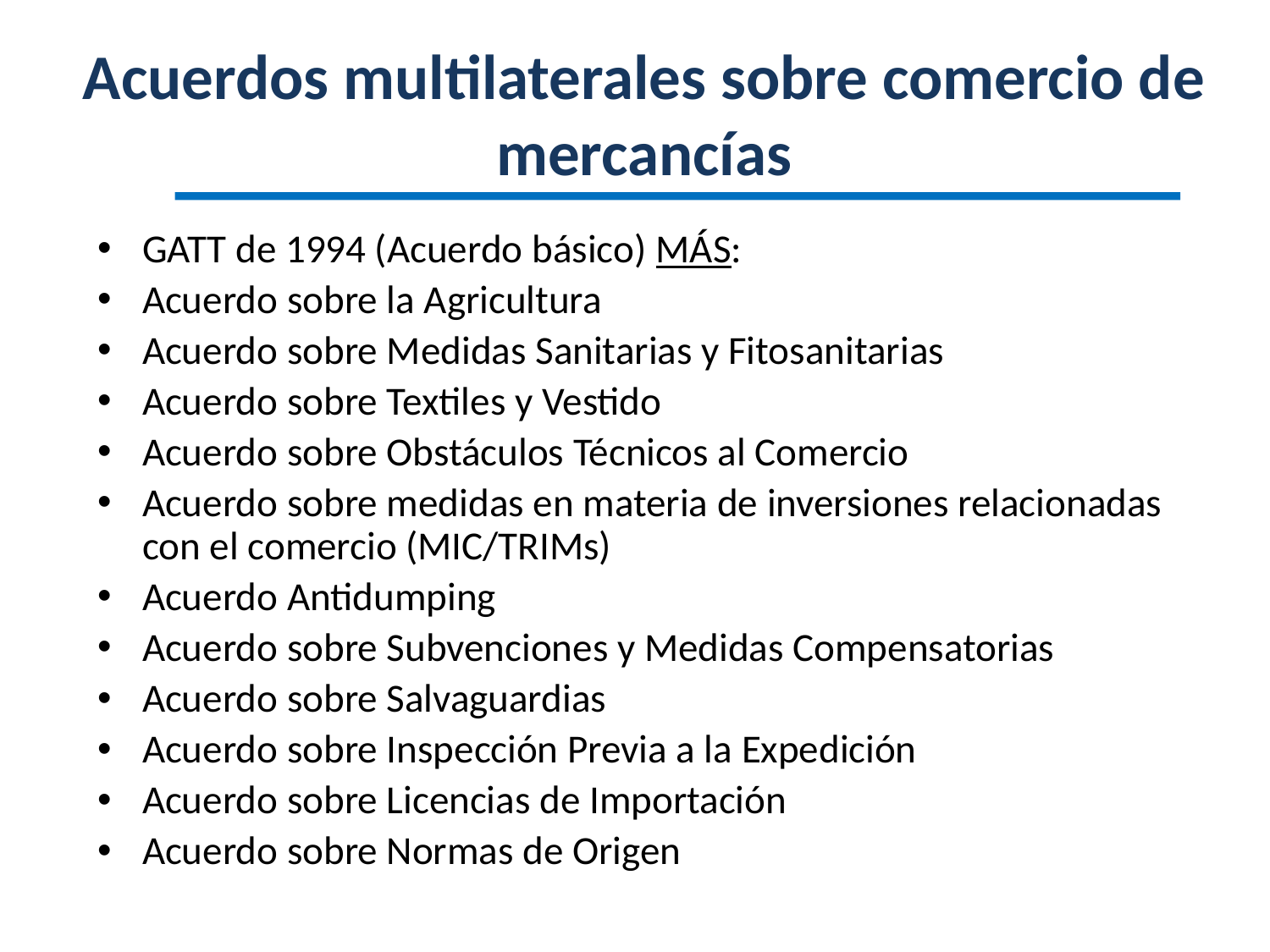

# Acuerdos multilaterales sobre comercio de mercancías

GATT de 1994 (Acuerdo básico) MÁS:
Acuerdo sobre la Agricultura
Acuerdo sobre Medidas Sanitarias y Fitosanitarias
Acuerdo sobre Textiles y Vestido
Acuerdo sobre Obstáculos Técnicos al Comercio
Acuerdo sobre medidas en materia de inversiones relacionadas con el comercio (MIC/TRIMs)
Acuerdo Antidumping
Acuerdo sobre Subvenciones y Medidas Compensatorias
Acuerdo sobre Salvaguardias
Acuerdo sobre Inspección Previa a la Expedición
Acuerdo sobre Licencias de Importación
Acuerdo sobre Normas de Origen